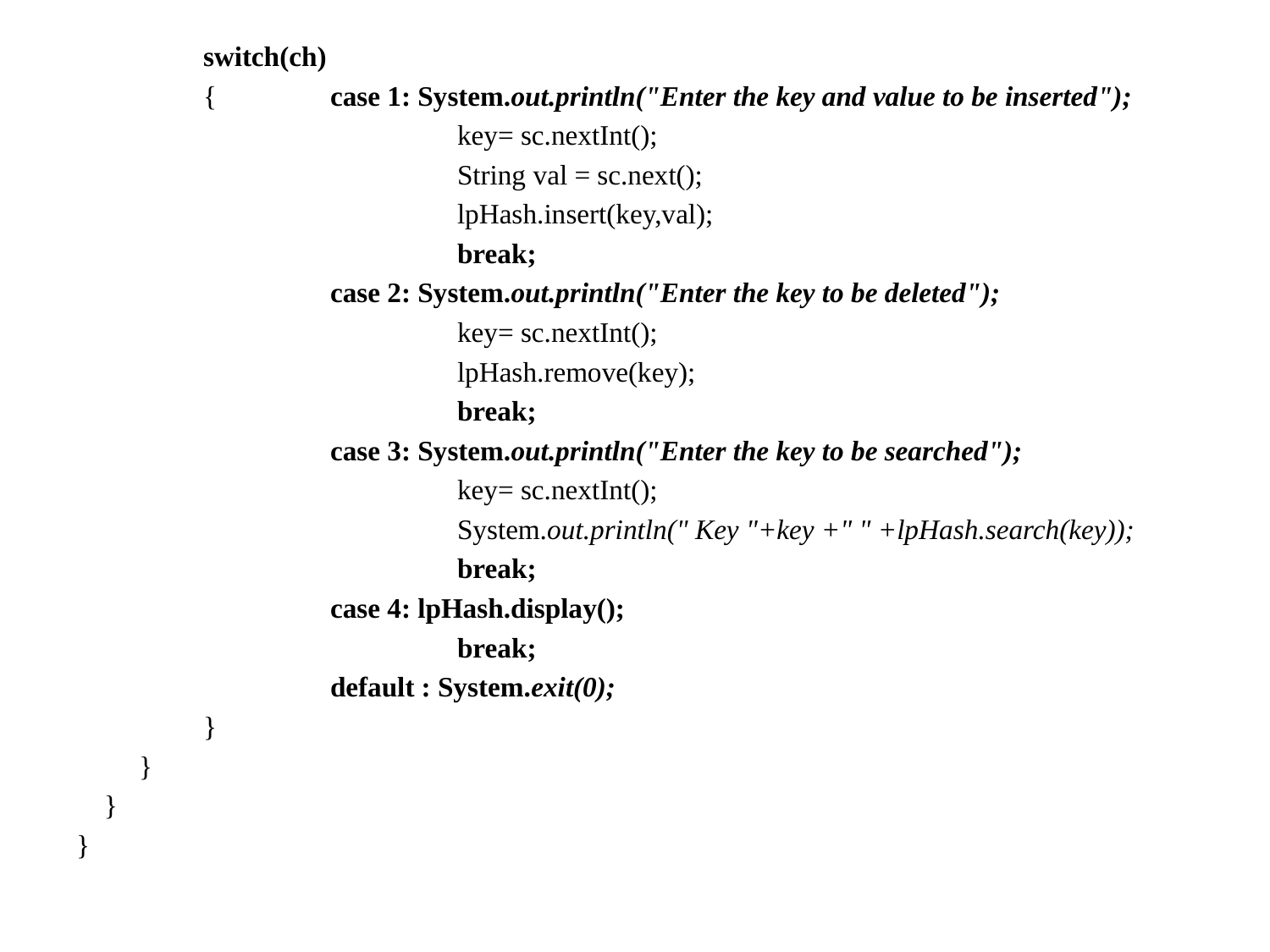

switch(ch)
	{	case 1: System.out.println("Enter the key and value to be inserted");
			key= sc.nextInt();
			String val = sc.next();
			lpHash.insert(key,val);
			break;
		case 2: System.out.println("Enter the key to be deleted");
			key= sc.nextInt();
			lpHash.remove(key);
			break;
		case 3: System.out.println("Enter the key to be searched");
			key= sc.nextInt();
			System.out.println(" Key "+key +" " +lpHash.search(key));
			break;
		case 4: lpHash.display();
			break;
		default : System.exit(0);
	}
         }
    }
}